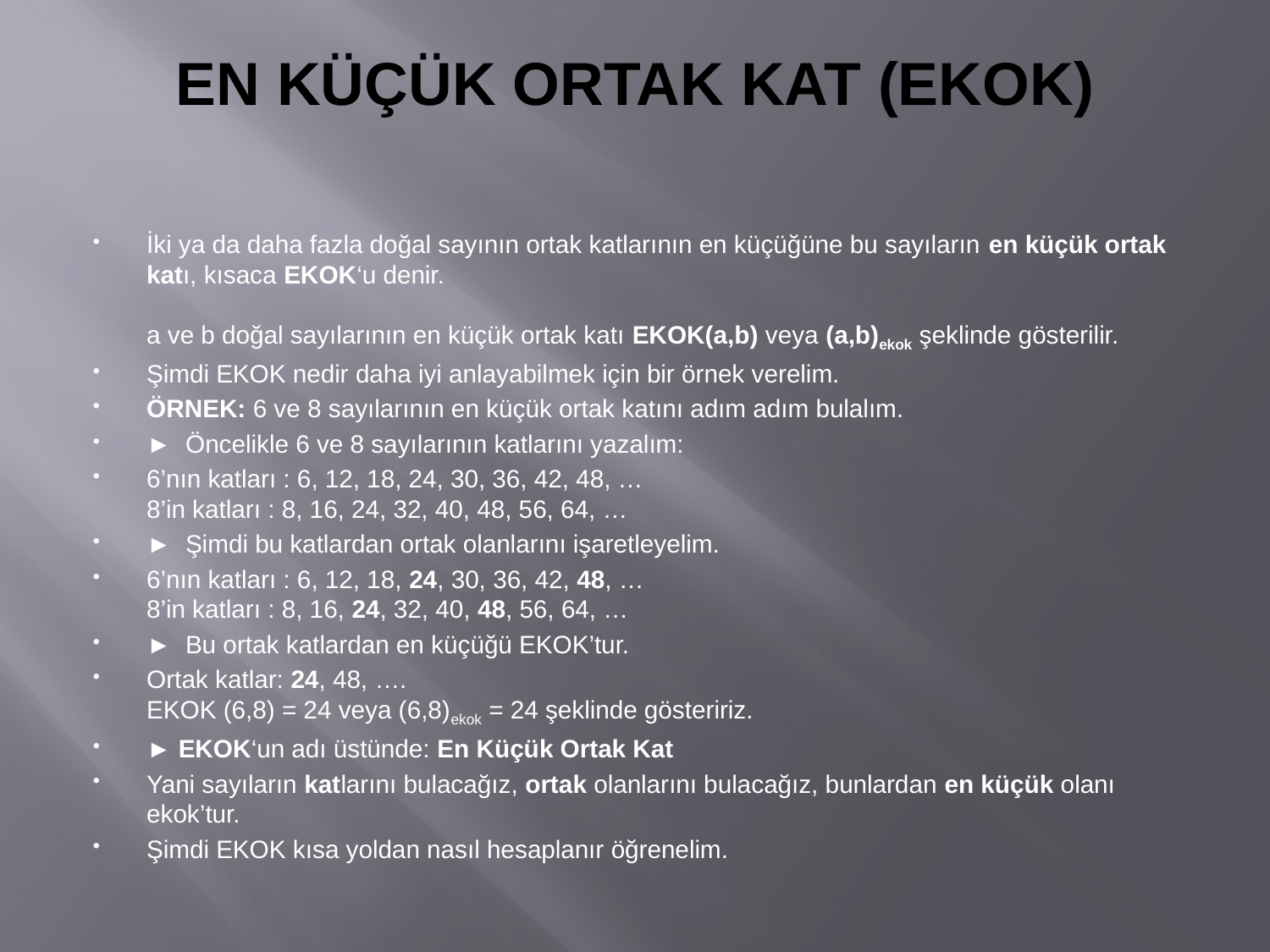

# EN KÜÇÜK ORTAK KAT (EKOK)
İki ya da daha fazla doğal sayının ortak katlarının en küçüğüne bu sayıların en küçük ortak katı, kısaca EKOK‘u denir. 
a ve b doğal sayılarının en küçük ortak katı EKOK(a,b) veya (a,b)ekok şeklinde gösterilir.
Şimdi EKOK nedir daha iyi anlayabilmek için bir örnek verelim.
ÖRNEK: 6 ve 8 sayılarının en küçük ortak katını adım adım bulalım.
►  Öncelikle 6 ve 8 sayılarının katlarını yazalım:
6’nın katları : 6, 12, 18, 24, 30, 36, 42, 48, …
8’in katları : 8, 16, 24, 32, 40, 48, 56, 64, …
►  Şimdi bu katlardan ortak olanlarını işaretleyelim.
6’nın katları : 6, 12, 18, 24, 30, 36, 42, 48, …
8’in katları : 8, 16, 24, 32, 40, 48, 56, 64, …
►  Bu ortak katlardan en küçüğü EKOK’tur.
Ortak katlar: 24, 48, ….
EKOK (6,8) = 24 veya (6,8)ekok = 24 şeklinde gösteririz.
► EKOK‘un adı üstünde: En Küçük Ortak Kat
Yani sayıların katlarını bulacağız, ortak olanlarını bulacağız, bunlardan en küçük olanı ekok’tur.
Şimdi EKOK kısa yoldan nasıl hesaplanır öğrenelim.